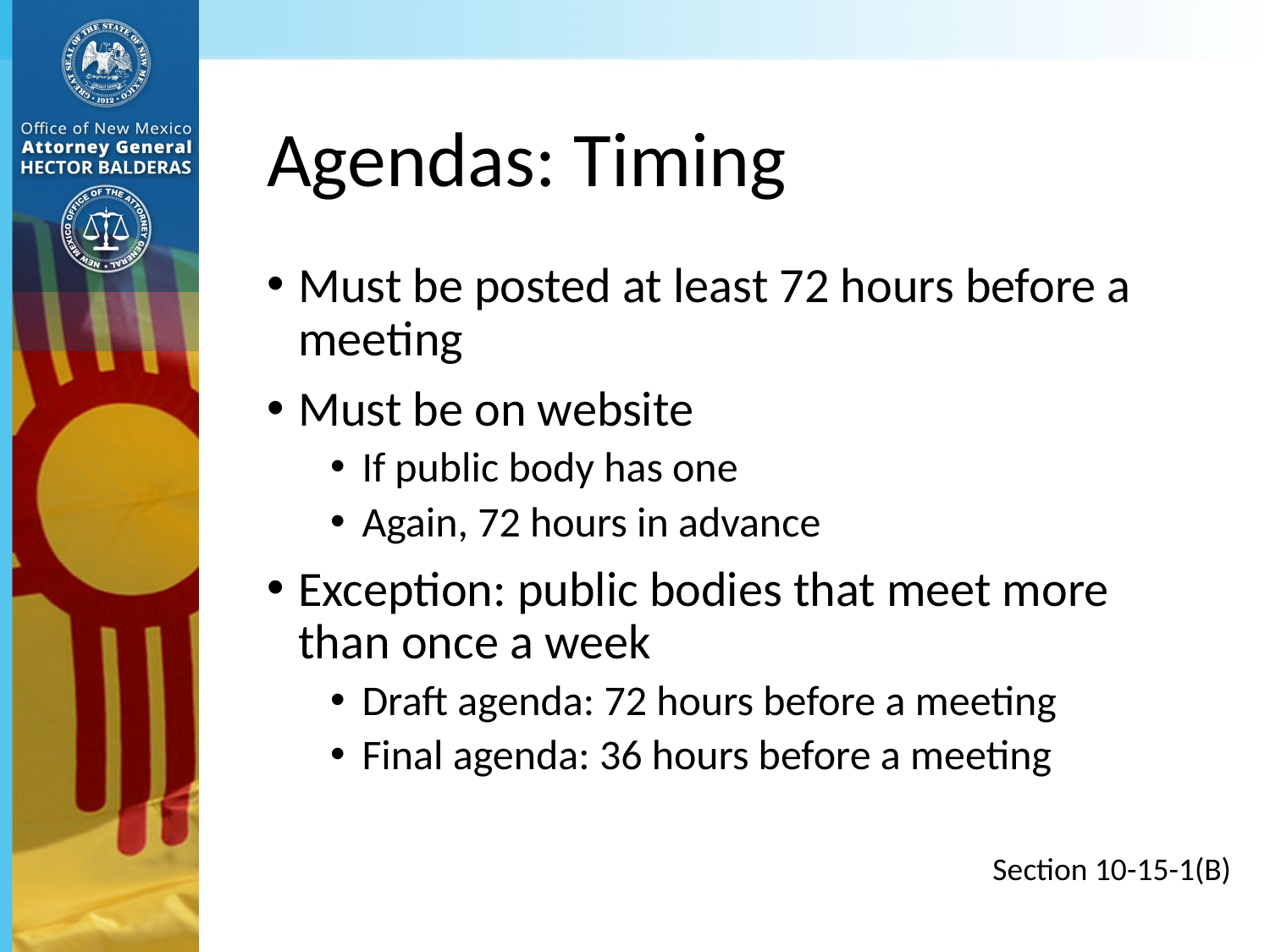

# Agendas: Timing
Must be posted at least 72 hours before a meeting
Must be on website
If public body has one
Again, 72 hours in advance
Exception: public bodies that meet more than once a week
Draft agenda: 72 hours before a meeting
Final agenda: 36 hours before a meeting
Section 10-15-1(B)